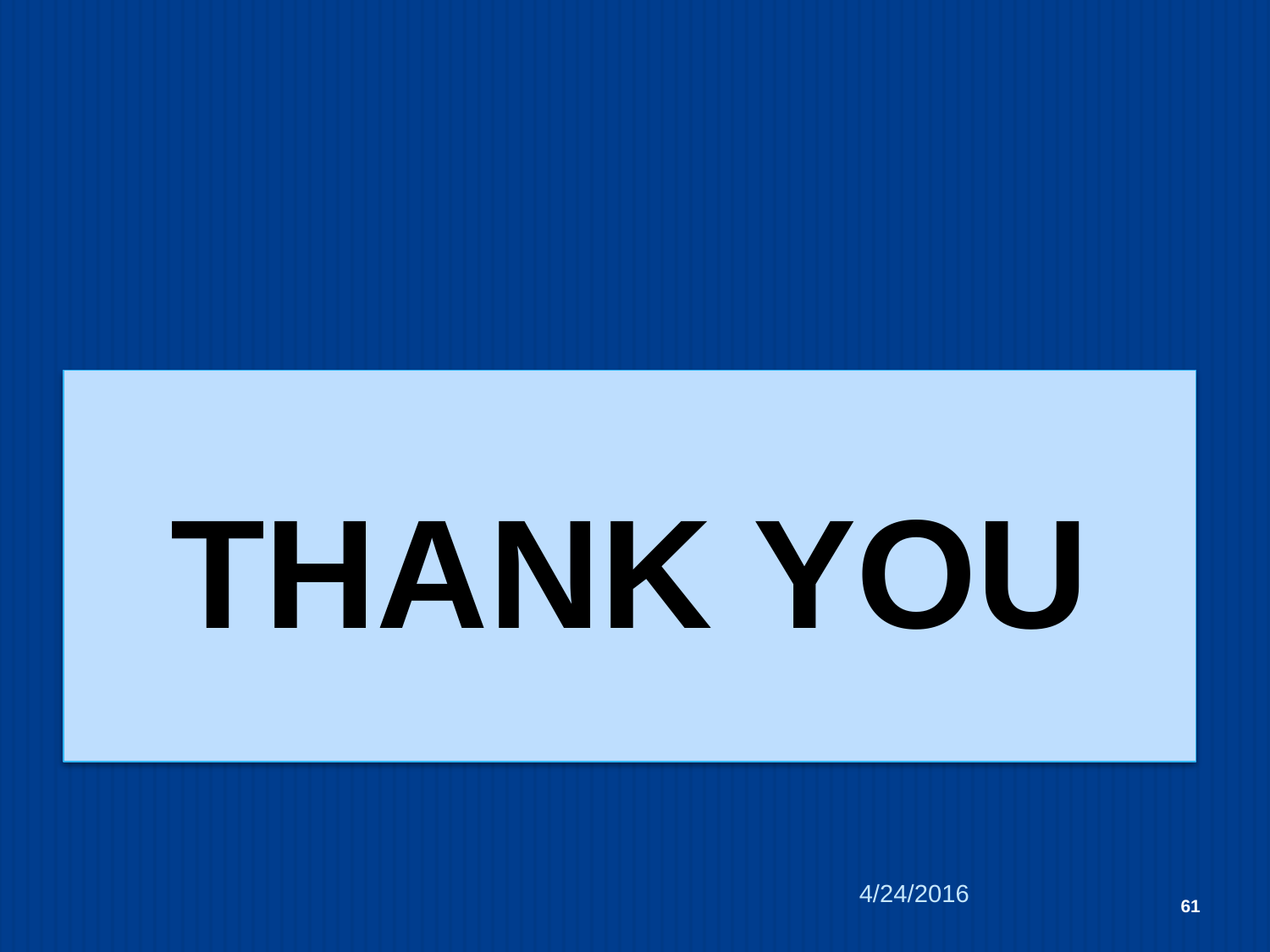

# THANK YOU
Mohammed Alnaif Ph.D.
4/24/2016
61